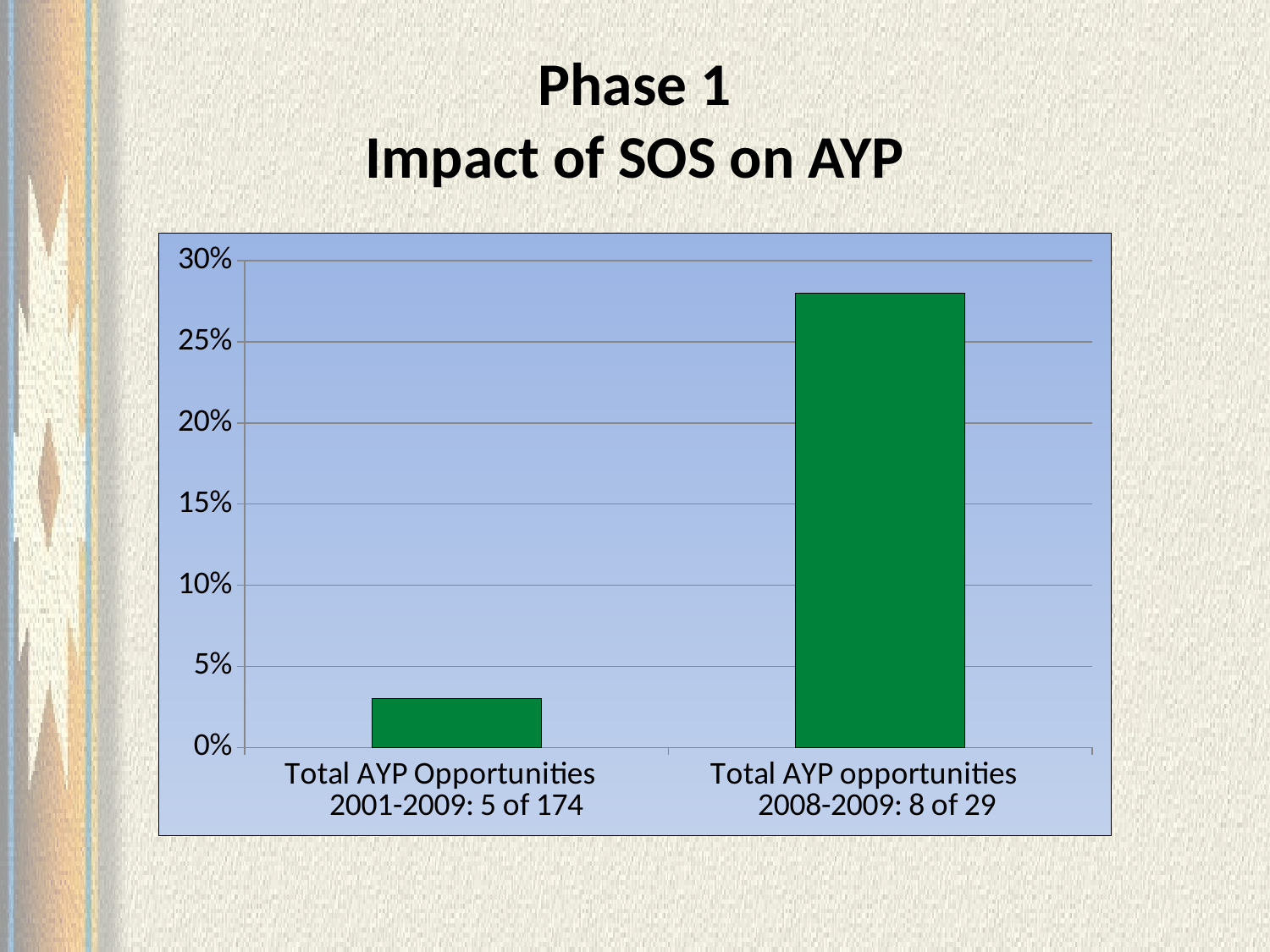

# Phase 1 Impact of SOS on AYP

### Chart

| Category | Series 1 |
|---|---|
| Total AYP Opportunities      2001-2009: 5 of 174 | 0.030000000000000002 |
| Total AYP opportunities      2008-2009: 8 of 29  | 0.2800000000000001 |